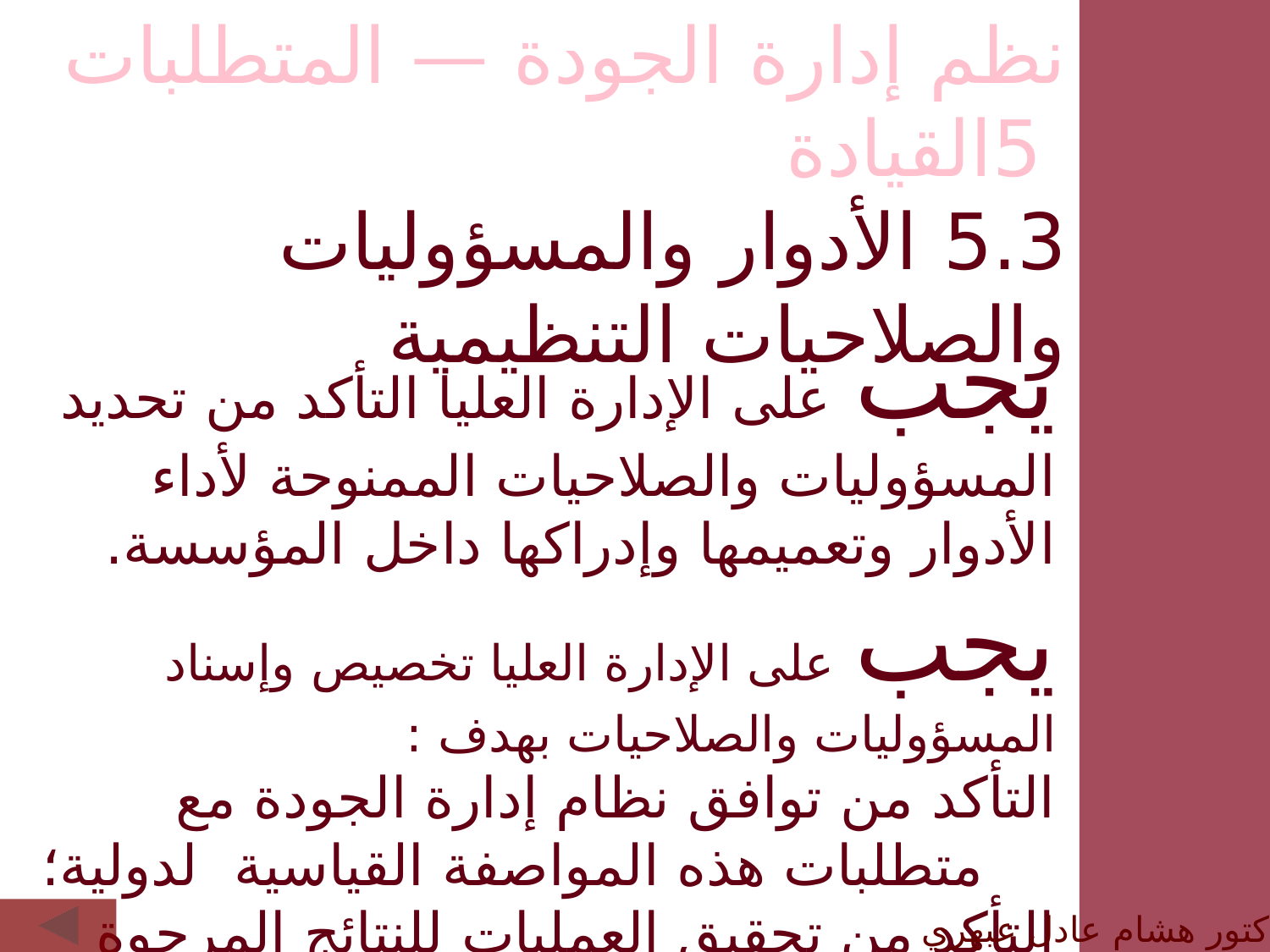

نظم إدارة الجودة — المتطلبات
 5القيادة
5.3 الأدوار والمسؤوليات والصلاحيات التنظيمية

يجب على الإدارة العليا التأكد من تحديد المسؤوليات والصلاحيات الممنوحة لأداء الأدوار وتعميمها وإدراكها داخل المؤسسة.
يجب على الإدارة العليا تخصيص وإسناد المسؤوليات والصلاحيات بهدف :
التأكد من توافق نظام إدارة الجودة مع متطلبات هذه المواصفة القياسية  لدولية؛
التأكد من تحقيق العمليات للنتائج المرجوة منها؛

الدكتور هشام عادل عبهري